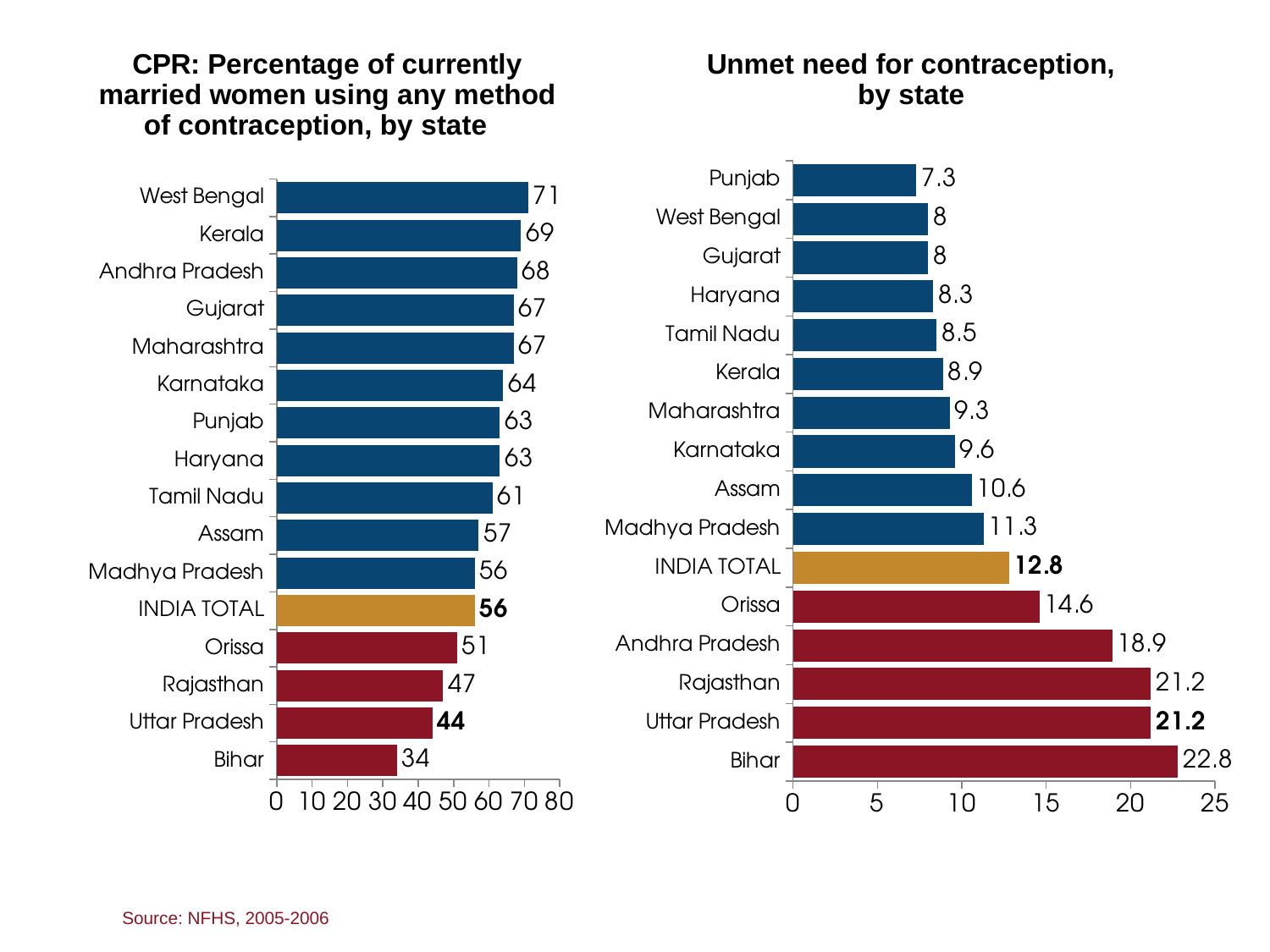

### Chart

| Category |  |
|---|---|
| Bihar | 34.0 |
| Uttar Pradesh | 44.0 |
| Rajasthan | 47.0 |
| Orissa | 51.0 |
| INDIA TOTAL | 56.0 |
| Madhya Pradesh | 56.0 |
| Assam | 57.0 |
| Tamil Nadu | 61.0 |
| Haryana | 63.0 |
| Punjab | 63.0 |
| Karnataka | 64.0 |
| Maharashtra | 67.0 |
| Gujarat | 67.0 |
| Andhra Pradesh | 68.0 |
| Kerala | 69.0 |
| West Bengal | 71.0 |

### Chart

| Category |  |
|---|---|
| Bihar | 22.799999999999997 |
| Uttar Pradesh | 21.2 |
| Rajasthan | 21.2 |
| Andhra Pradesh | 18.9 |
| Orissa | 14.6 |
| INDIA TOTAL | 12.8 |
| Madhya Pradesh | 11.3 |
| Assam | 10.6 |
| Karnataka | 9.6 |
| Maharashtra | 9.3 |
| Kerala | 8.9 |
| Tamil Nadu | 8.5 |
| Haryana | 8.3 |
| Gujarat | 8.0 |
| West Bengal | 8.0 |
| Punjab | 7.300000000000001 |
Source: NFHS, 2005-2006